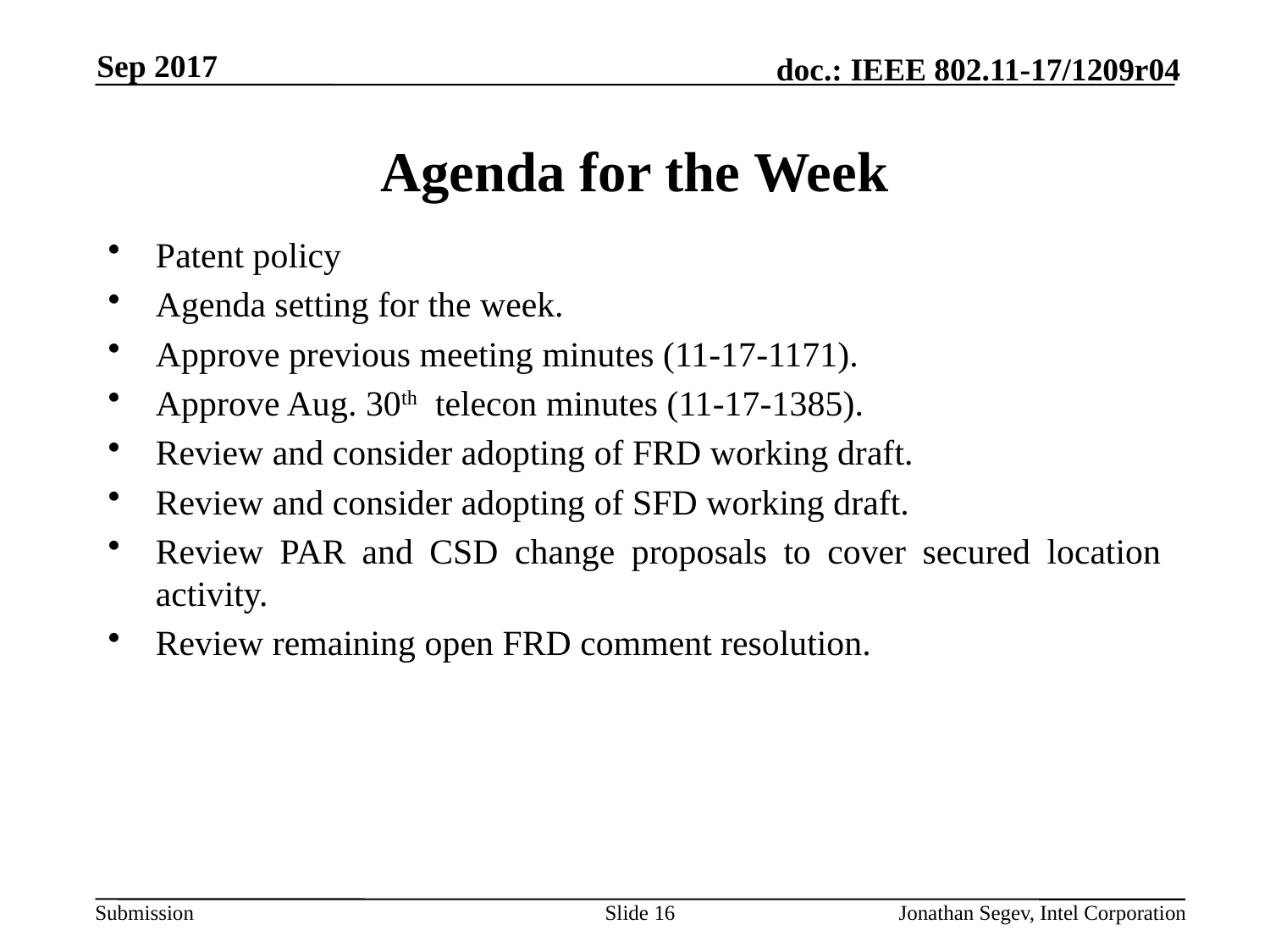

Sep 2017
# Agenda for the Week
Patent policy
Agenda setting for the week.
Approve previous meeting minutes (11-17-1171).
Approve Aug. 30th  telecon minutes (11-17-1385).
Review and consider adopting of FRD working draft.
Review and consider adopting of SFD working draft.
Review PAR and CSD change proposals to cover secured location activity.
Review remaining open FRD comment resolution.

Slide 16
Jonathan Segev, Intel Corporation